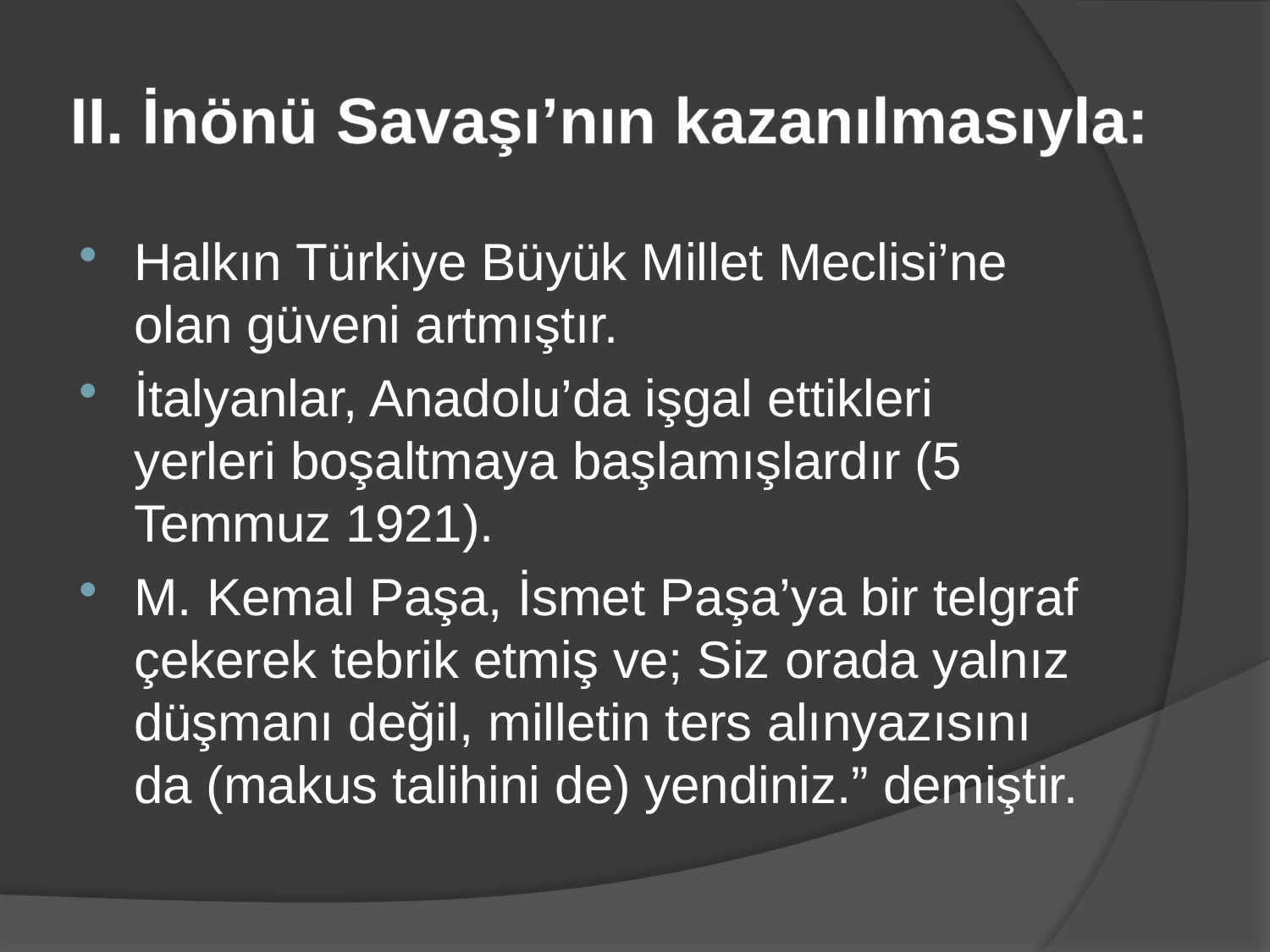

# II. İnönü Savaşı’nın kazanılmasıyla:
Halkın Türkiye Büyük Millet Meclisi’ne olan güveni artmıştır.
İtalyanlar, Anadolu’da işgal ettikleri yerleri boşaltmaya başlamışlardır (5 Temmuz 1921).
M. Kemal Paşa, İsmet Paşa’ya bir telgraf çekerek tebrik etmiş ve; Siz orada yalnız düşmanı değil, milletin ters alınyazısını da (makus talihini de) yendiniz.” demiştir.